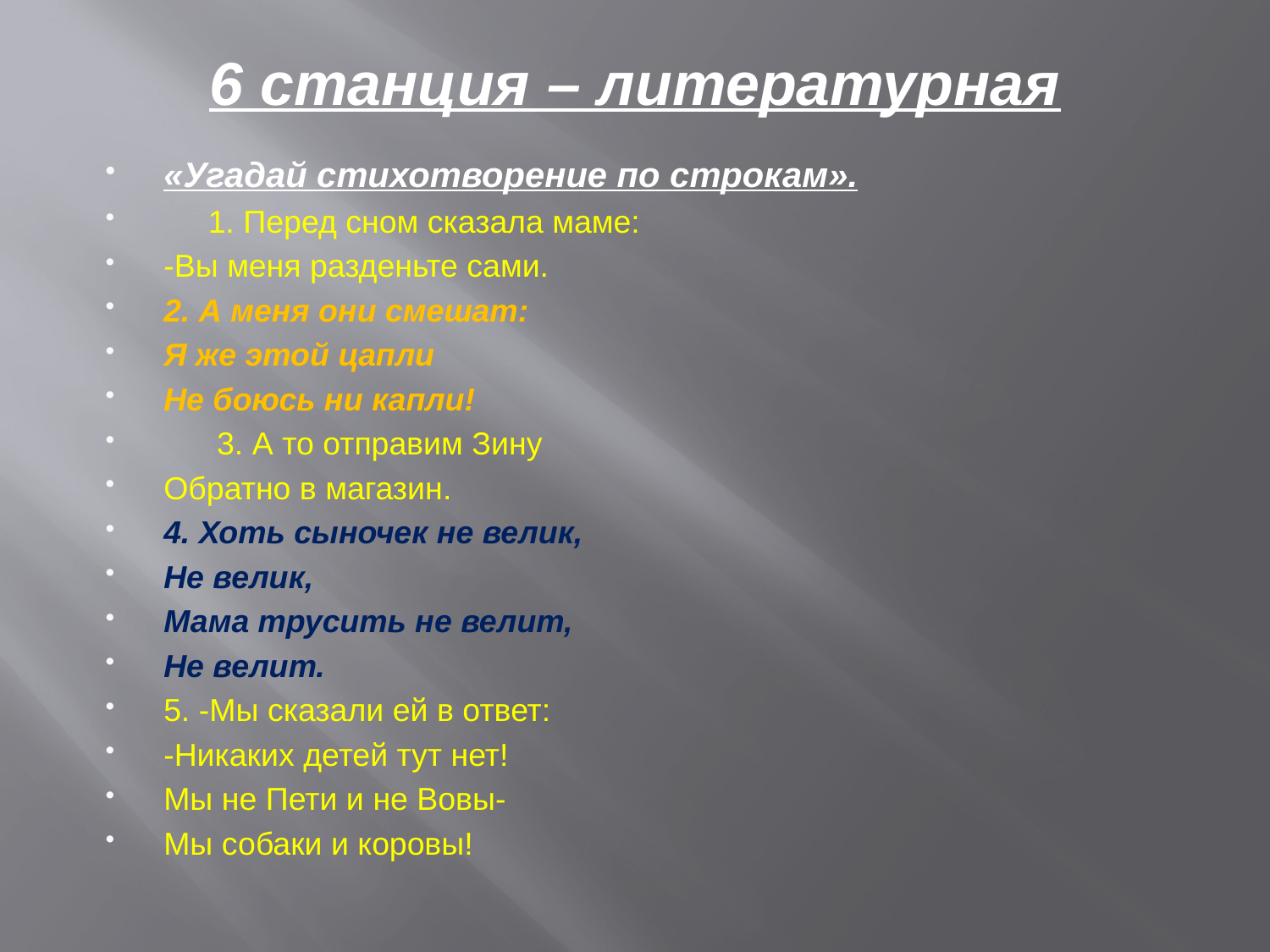

# 6 станция – литературная
«Угадай стихотворение по строкам».
     1. Перед сном сказала маме:
-Вы меня разденьте сами.
2. А меня они смешат:
Я же этой цапли
Не боюсь ни капли!
      3. А то отправим Зину
Обратно в магазин.
4. Хоть сыночек не велик,
Не велик,
Мама трусить не велит,
Не велит.
5. -Мы сказали ей в ответ:
-Никаких детей тут нет!
Мы не Пети и не Вовы-
Мы собаки и коровы!